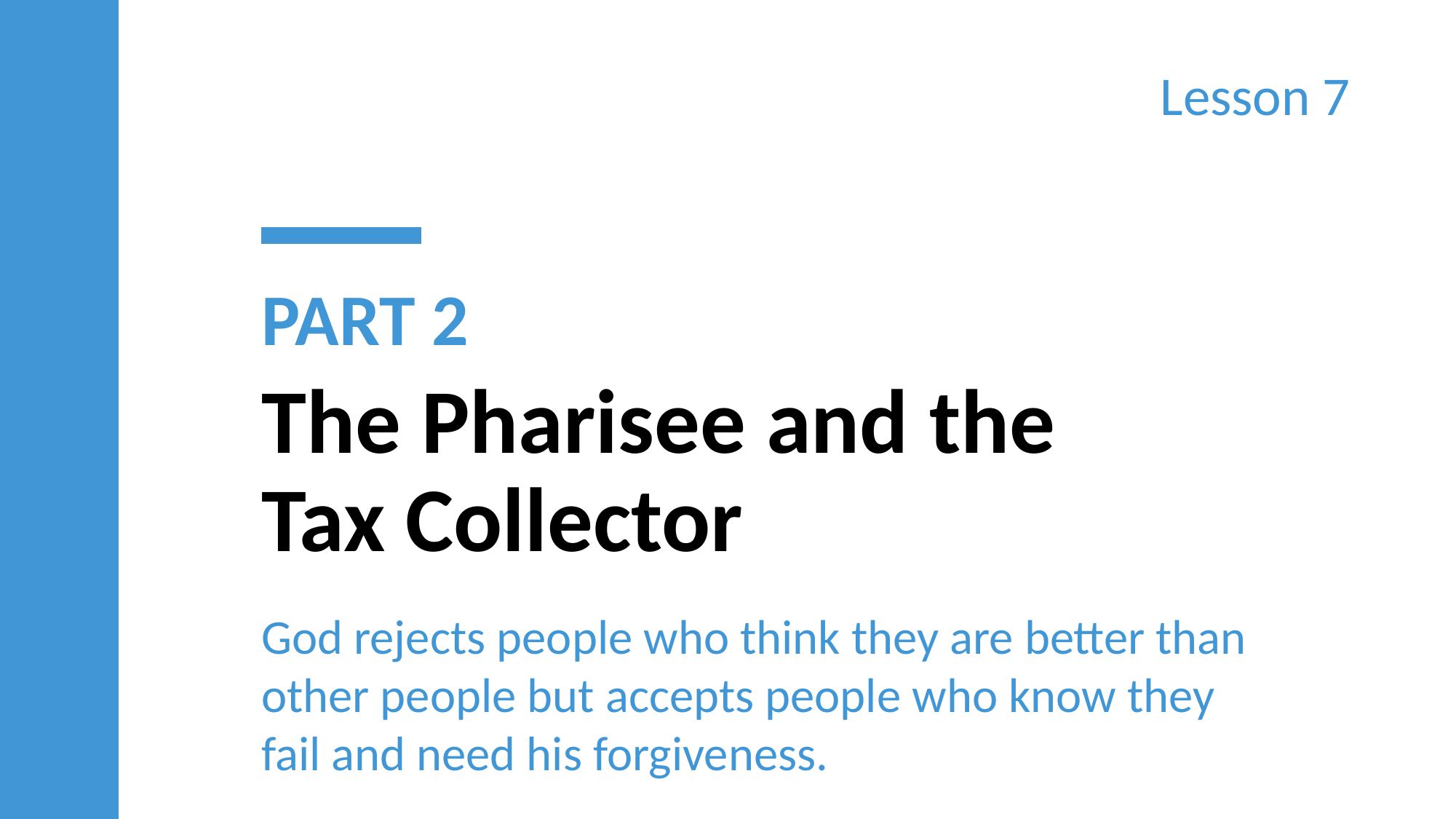

Lesson 7
PART 2
The Pharisee and the Tax Collector
God rejects people who think they are better than other people but accepts people who know they fail and need his forgiveness.